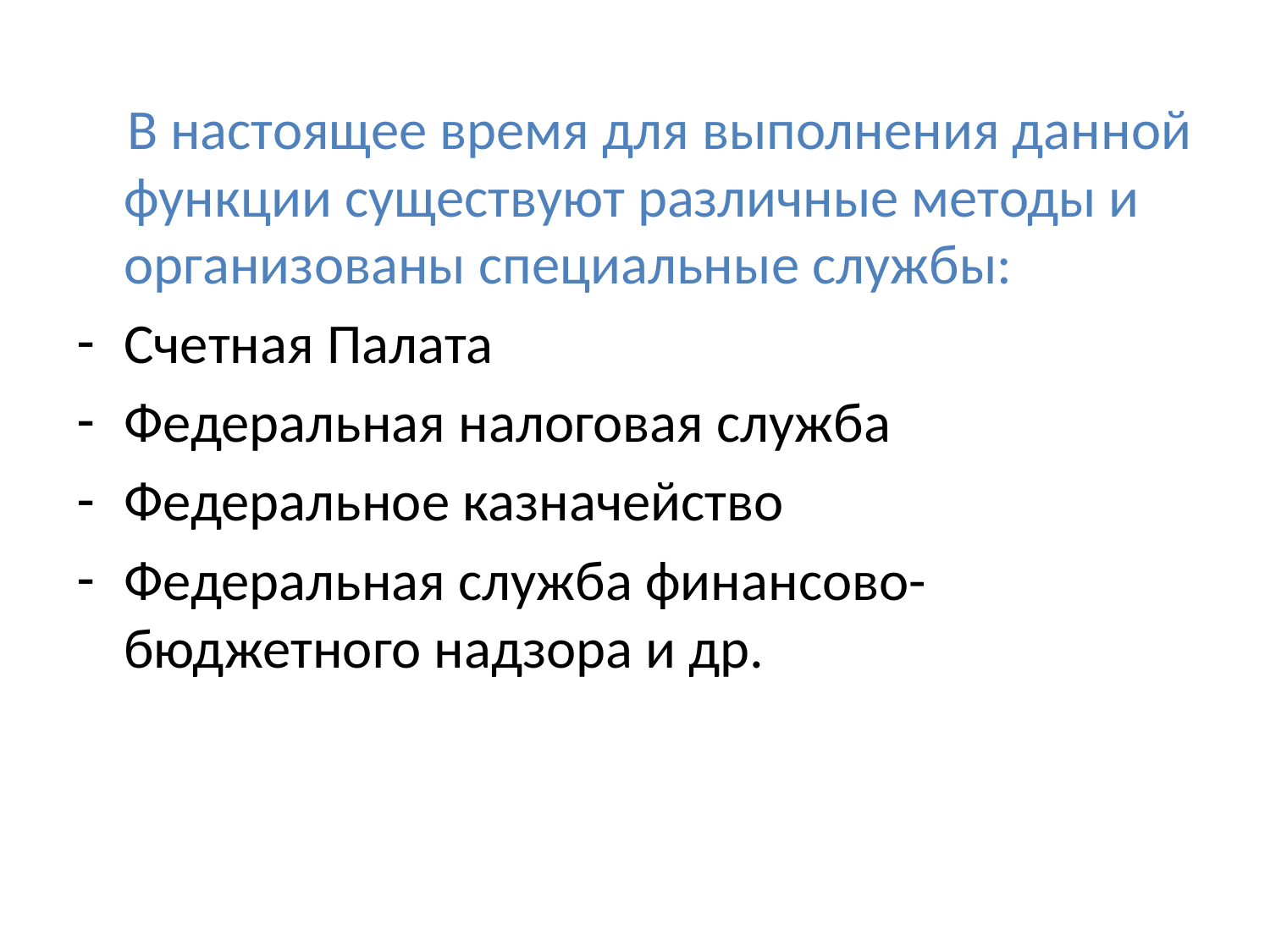

#
    В настоящее время для выполнения данной функции существуют различные методы и организованы специальные службы:
Счетная Палата
Федеральная налоговая служба
Федеральное казначейство
Федеральная служба финансово-бюджетного надзора и др.